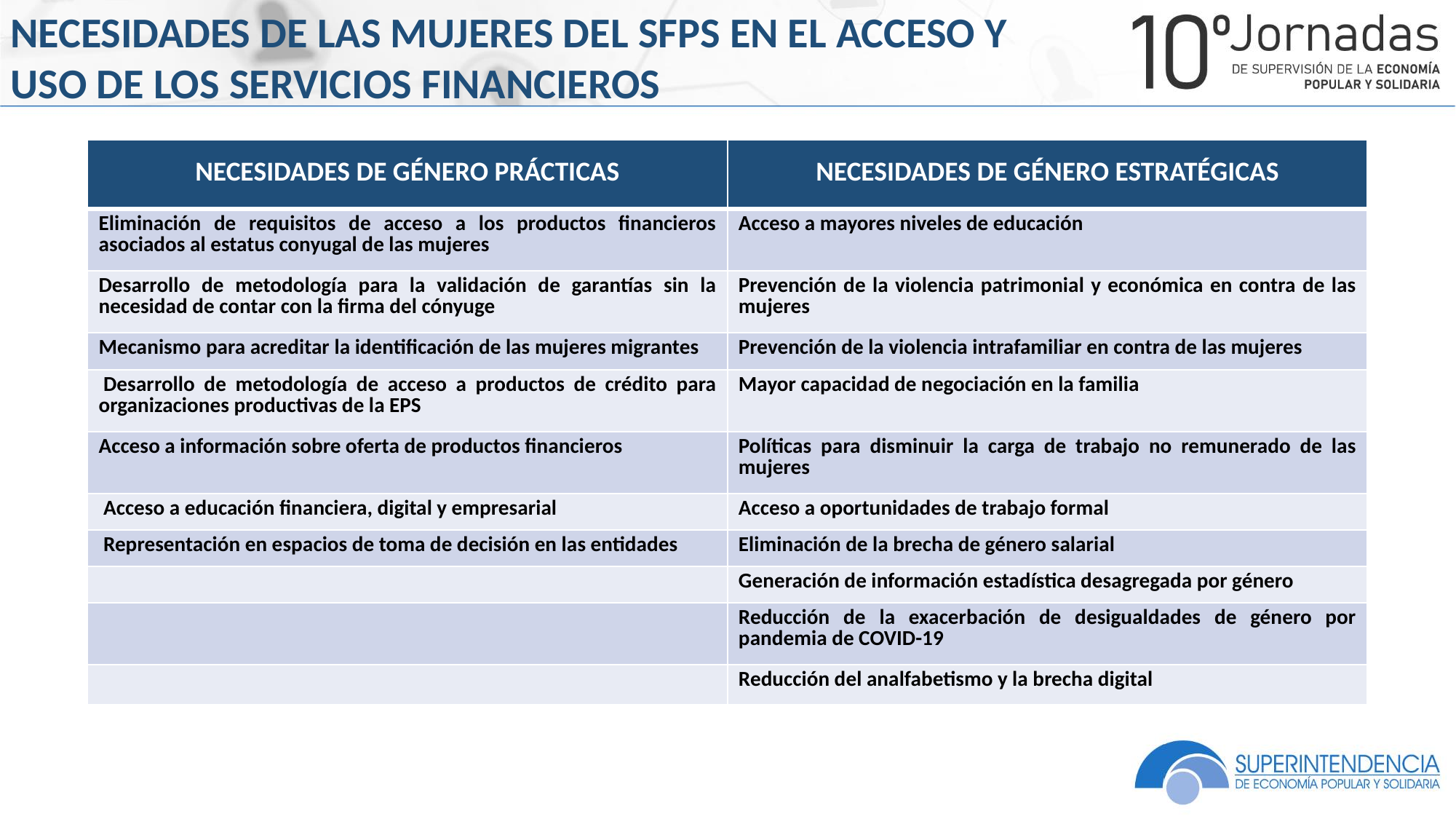

NECESIDADES DE LAS MUJERES DEL SFPS EN EL ACCESO Y USO DE LOS SERVICIOS FINANCIEROS
| NECESIDADES DE GÉNERO PRÁCTICAS | NECESIDADES DE GÉNERO ESTRATÉGICAS |
| --- | --- |
| Eliminación de requisitos de acceso a los productos financieros asociados al estatus conyugal de las mujeres | Acceso a mayores niveles de educación |
| Desarrollo de metodología para la validación de garantías sin la necesidad de contar con la firma del cónyuge | Prevención de la violencia patrimonial y económica en contra de las mujeres |
| Mecanismo para acreditar la identificación de las mujeres migrantes | Prevención de la violencia intrafamiliar en contra de las mujeres |
| Desarrollo de metodología de acceso a productos de crédito para organizaciones productivas de la EPS | Mayor capacidad de negociación en la familia |
| Acceso a información sobre oferta de productos financieros | Políticas para disminuir la carga de trabajo no remunerado de las mujeres |
| Acceso a educación financiera, digital y empresarial | Acceso a oportunidades de trabajo formal |
| Representación en espacios de toma de decisión en las entidades | Eliminación de la brecha de género salarial |
|  | Generación de información estadística desagregada por género |
|  | Reducción de la exacerbación de desigualdades de género por pandemia de COVID-19 |
|  | Reducción del analfabetismo y la brecha digital |